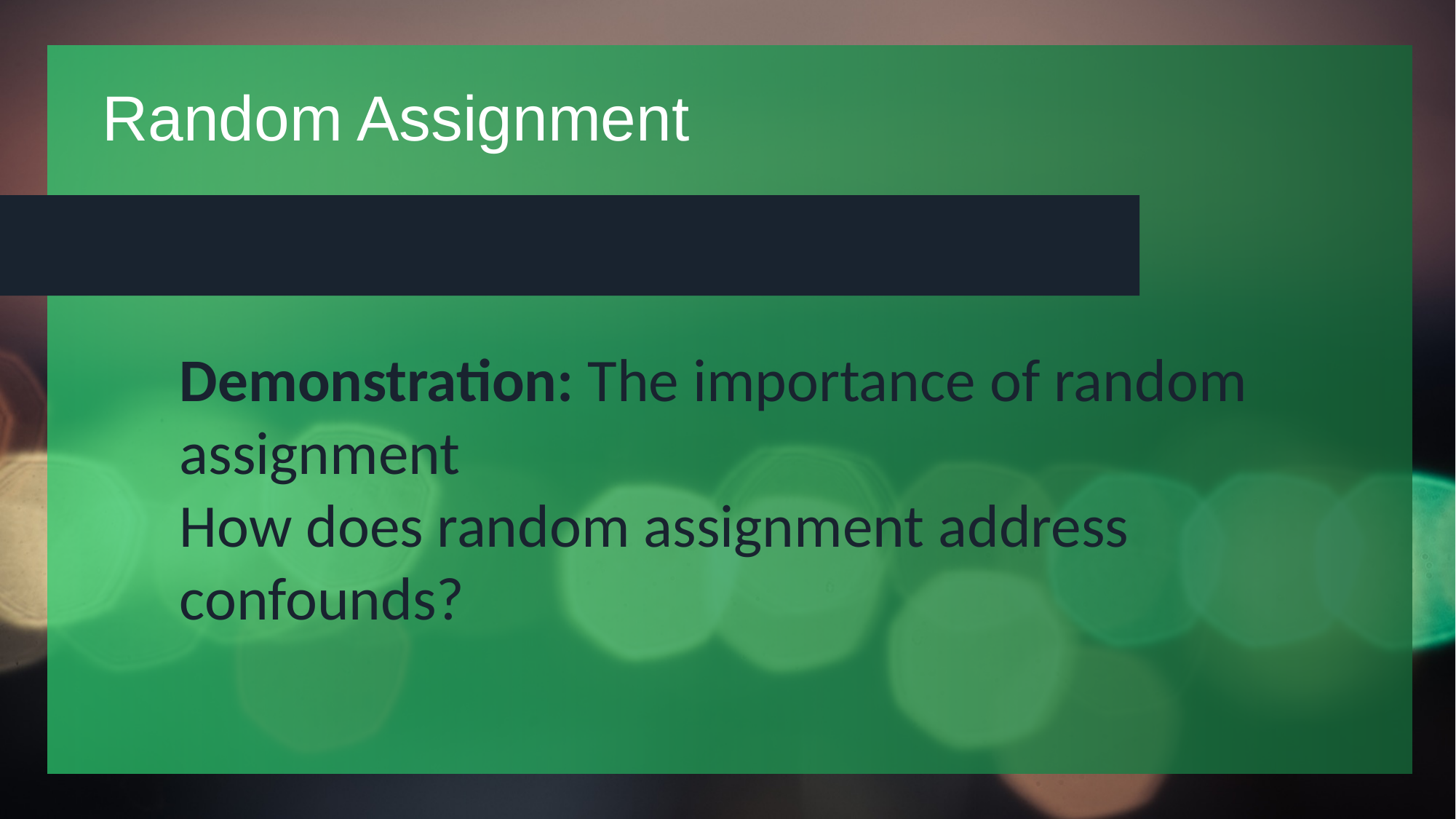

# Random Assignment

Demonstration: The importance of random assignment
How does random assignment address confounds?